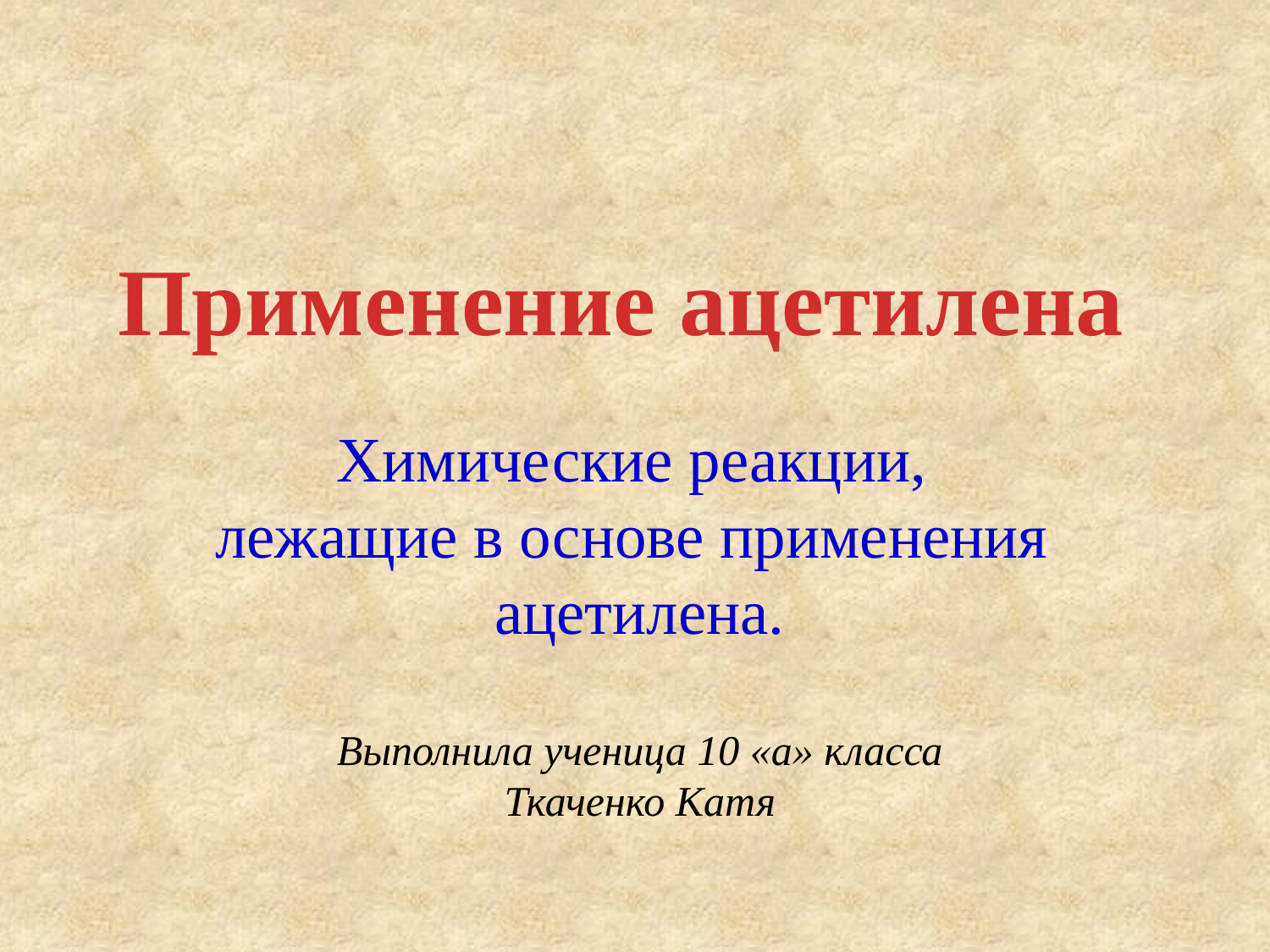

# Применение ацетилена
Химические реакции,
лежащие в основе применения
ацетилена.

Выполнила ученица 10 «а» класса
Ткаченко Катя